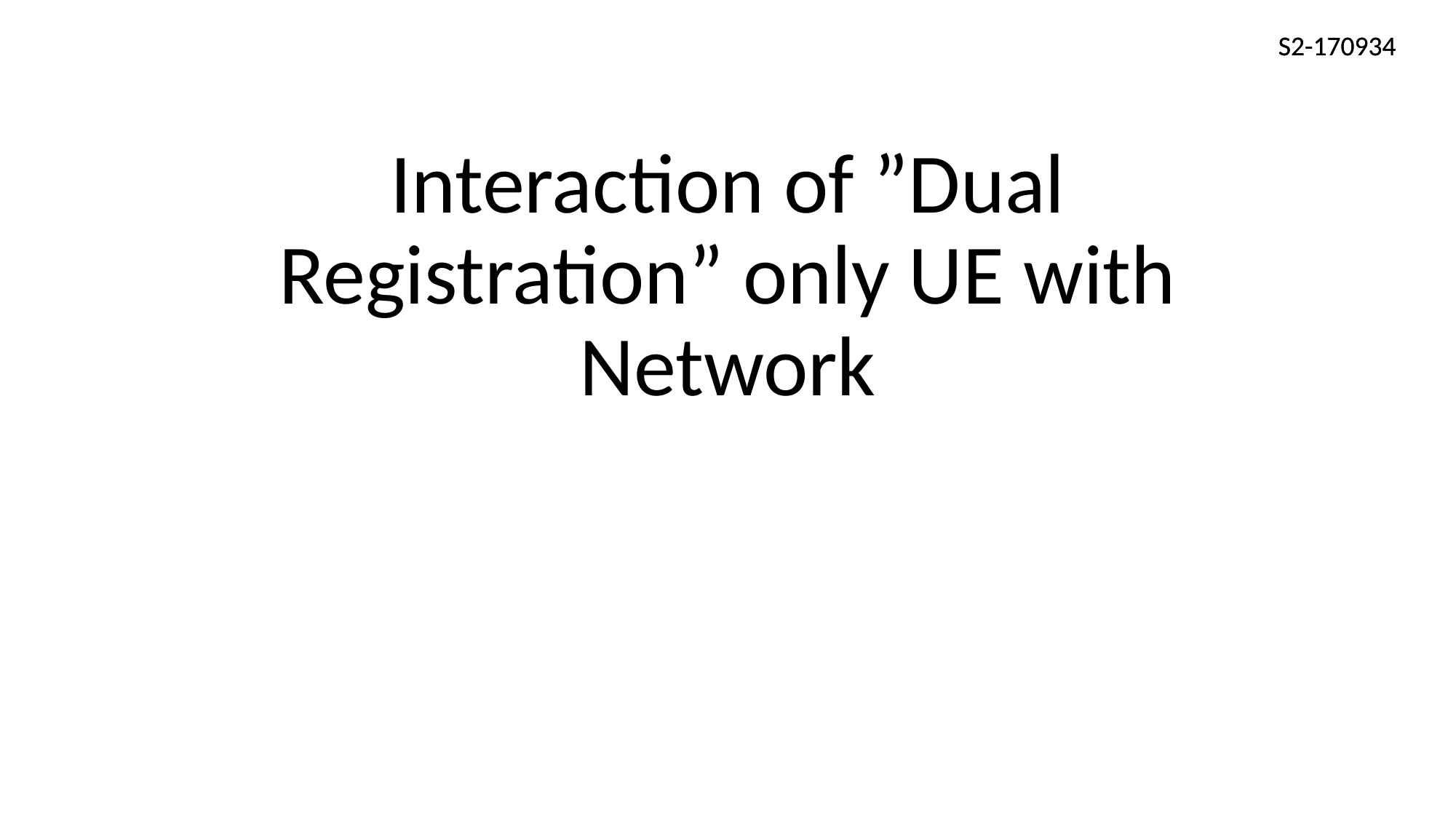

# Interaction of ”Dual Registration” only UE with Network